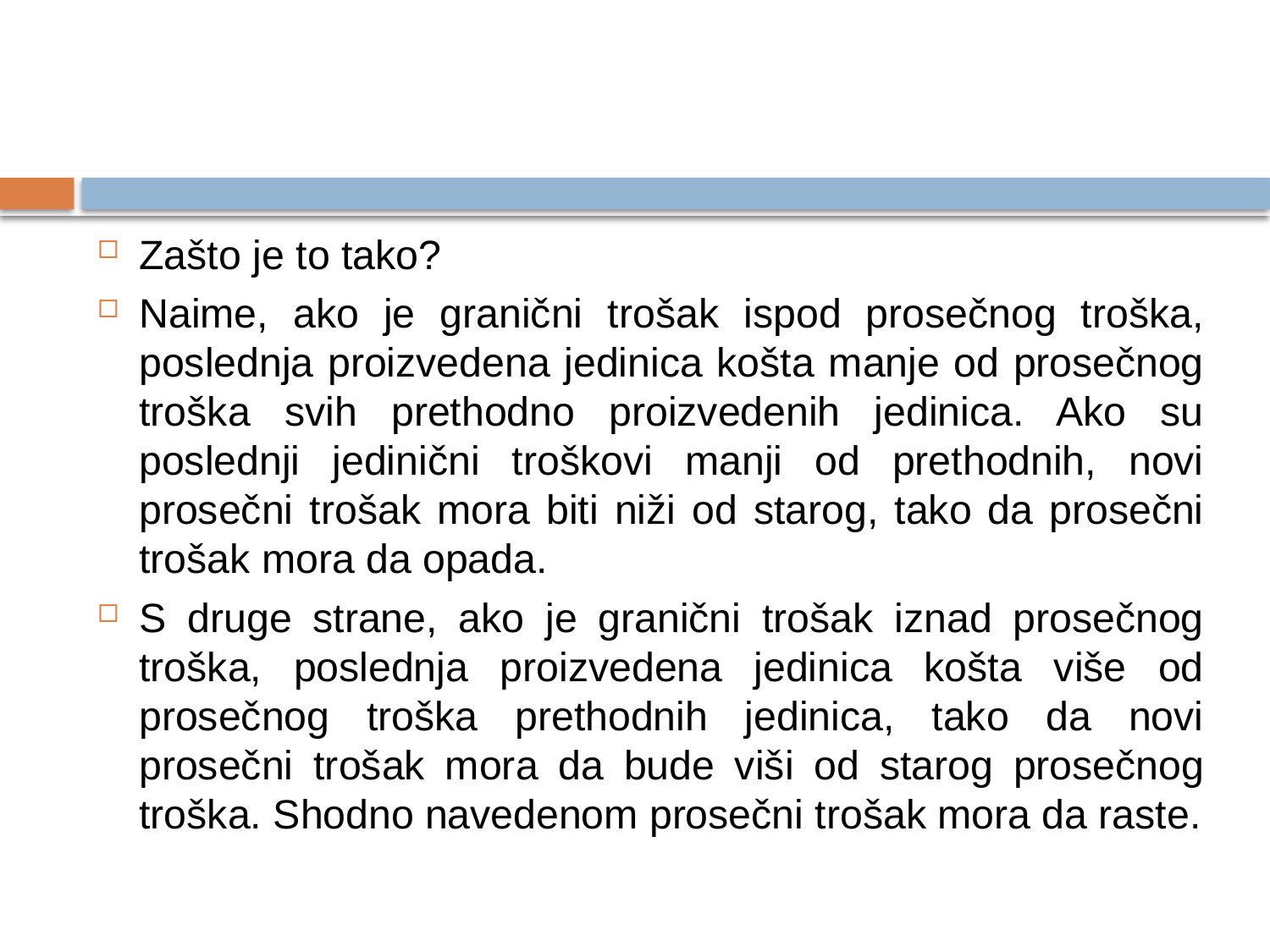

#
Zašto je to tako?
Naime, ako je granični trošak ispod prosečnog troška, poslednja proizvedena jedinica košta manje od prosečnog troška svih prethodno proizvedenih jedinica. Ako su poslednji jedinični troškovi manji od prethodnih, novi prosečni trošak mora biti niži od starog, tako da prosečni trošak mora da opada.
S druge strane, ako je granični trošak iznad prosečnog troška, poslednja proizvedena jedinica košta više od prosečnog troška prethodnih jedinica, tako da novi prosečni trošak mora da bude viši od starog prosečnog troška. Shodno navedenom prosečni trošak mora da raste.